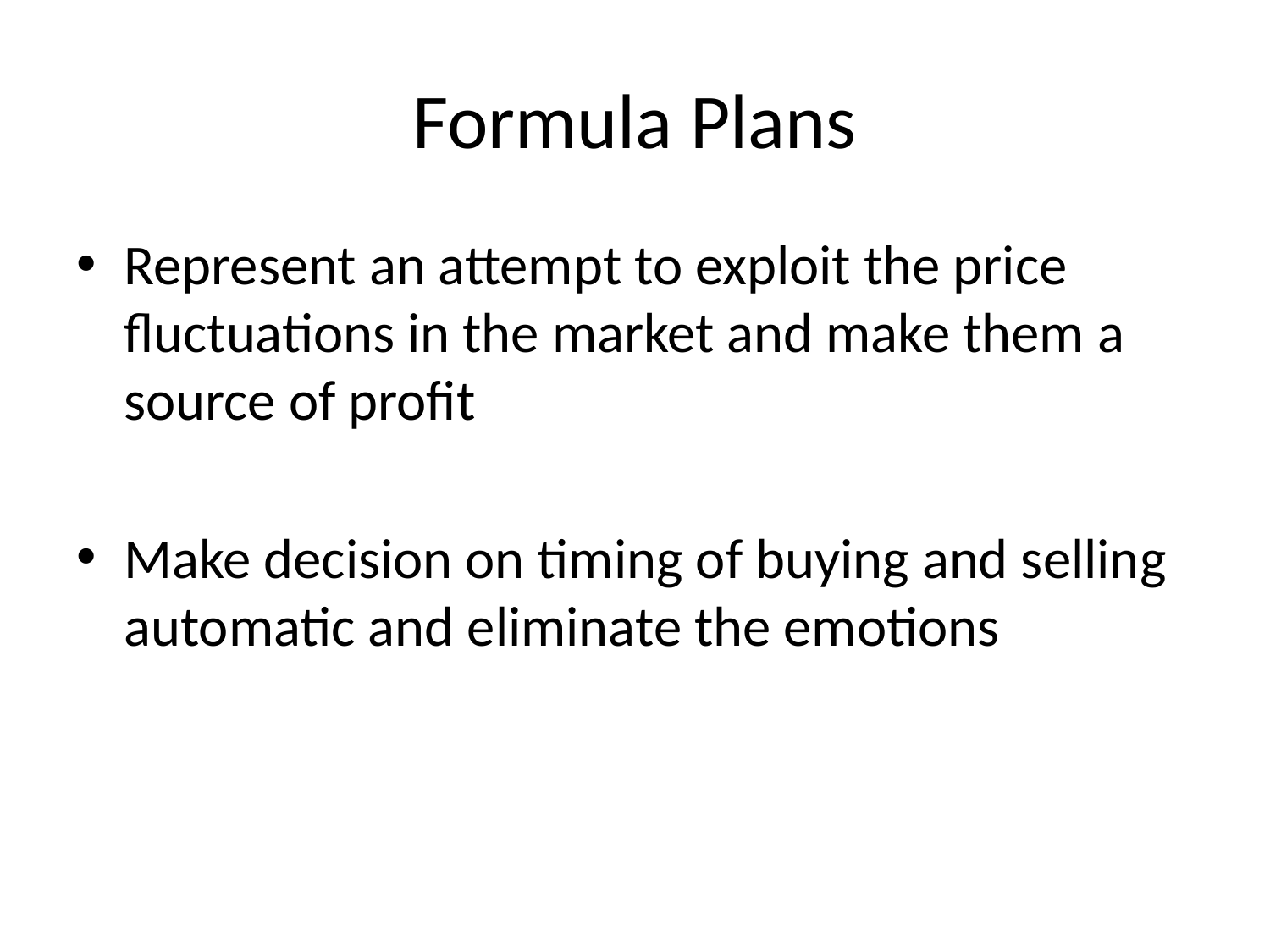

# Formula Plans
Represent an attempt to exploit the price fluctuations in the market and make them a source of profit

Make decision on timing of buying and selling automatic and eliminate the emotions